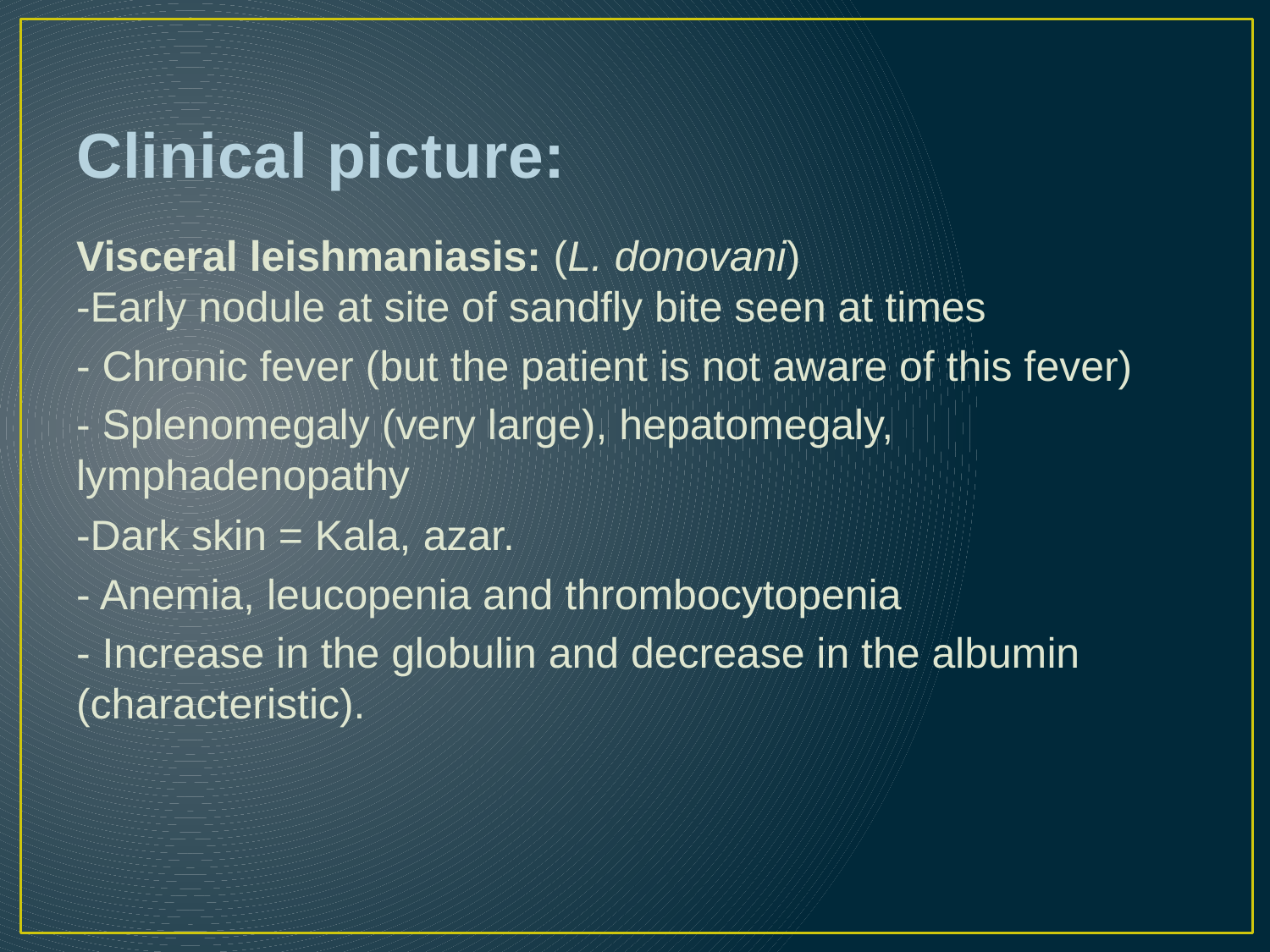

# Clinical picture:
Visceral leishmaniasis: (L. donovani)
-Early nodule at site of sandfly bite seen at times
- Chronic fever (but the patient is not aware of this fever)
- Splenomegaly (very large), hepatomegaly, lymphadenopathy
-Dark skin = Kala, azar.
- Anemia, leucopenia and thrombocytopenia
- Increase in the globulin and decrease in the albumin (characteristic).